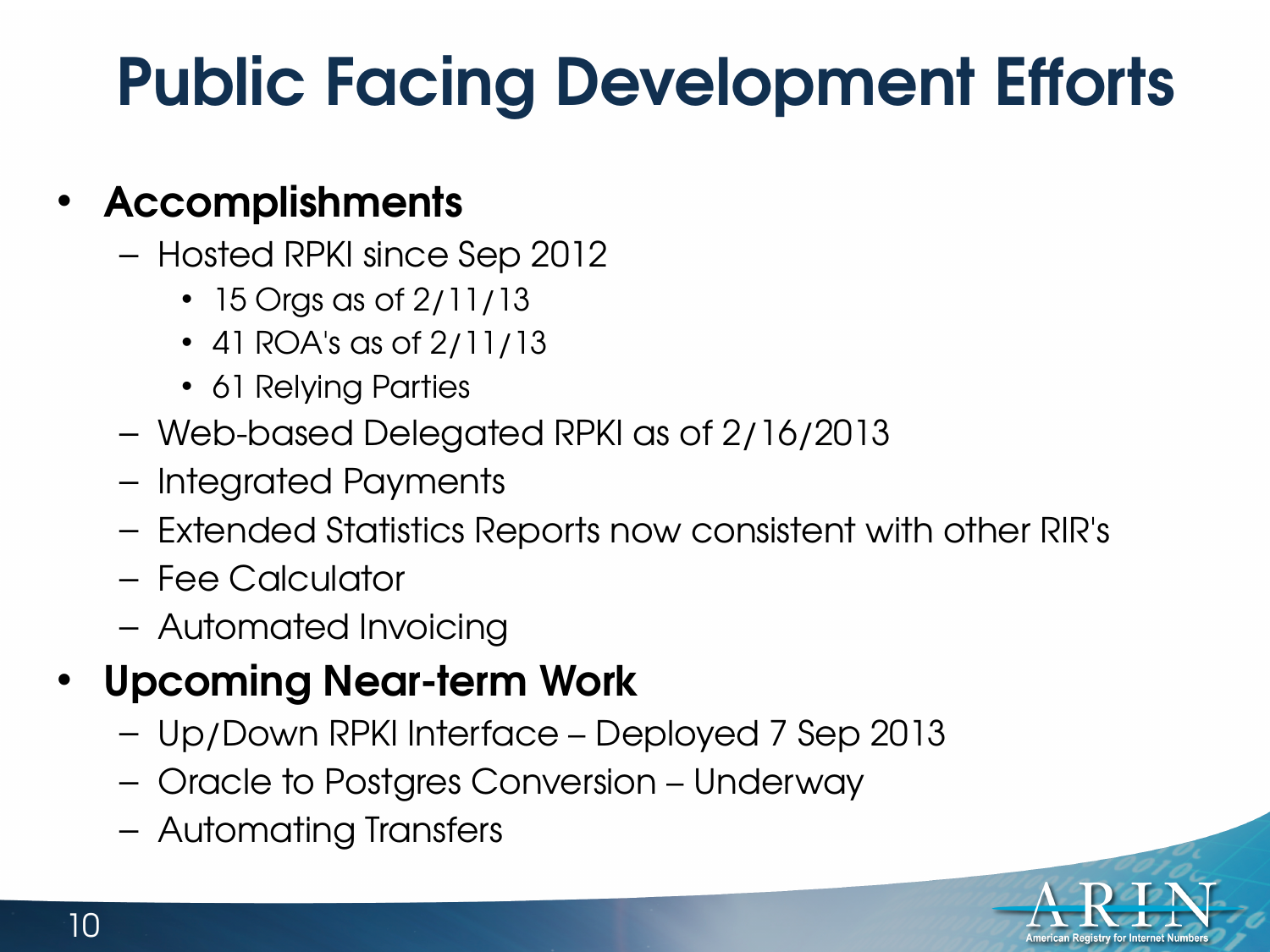

# Public Facing Development Efforts
Accomplishments
Hosted RPKI since Sep 2012
15 Orgs as of 2/11/13
41 ROA's as of 2/11/13
61 Relying Parties
Web-based Delegated RPKI as of 2/16/2013
Integrated Payments
Extended Statistics Reports now consistent with other RIR's
Fee Calculator
Automated Invoicing
Upcoming Near-term Work
Up/Down RPKI Interface – Deployed 7 Sep 2013
Oracle to Postgres Conversion – Underway
Automating Transfers
10